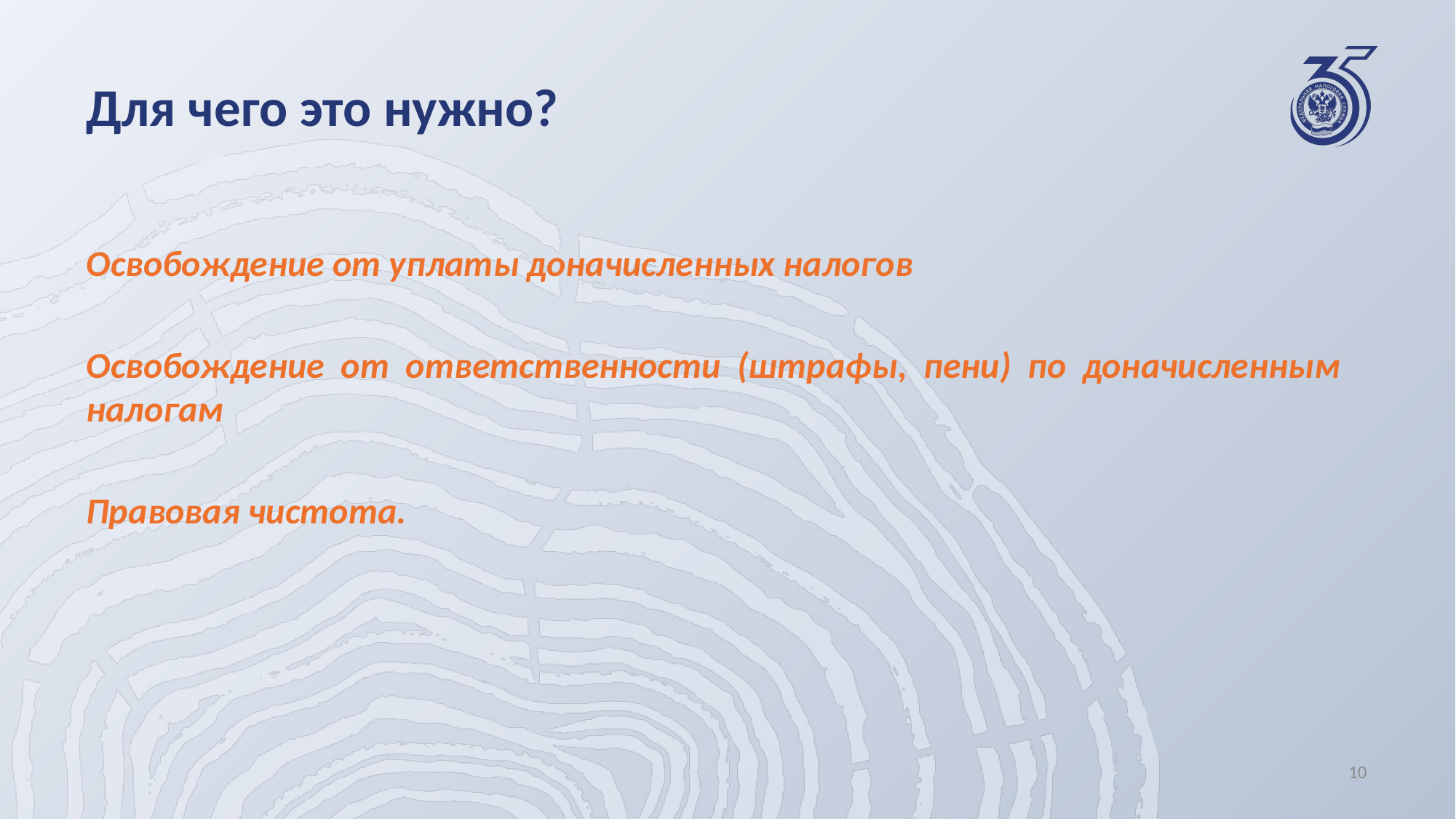

# Для чего это нужно?
Освобождение от уплаты доначисленных налогов

Освобождение от ответственности (штрафы, пени) по доначисленным налогам

Правовая чистота.

10